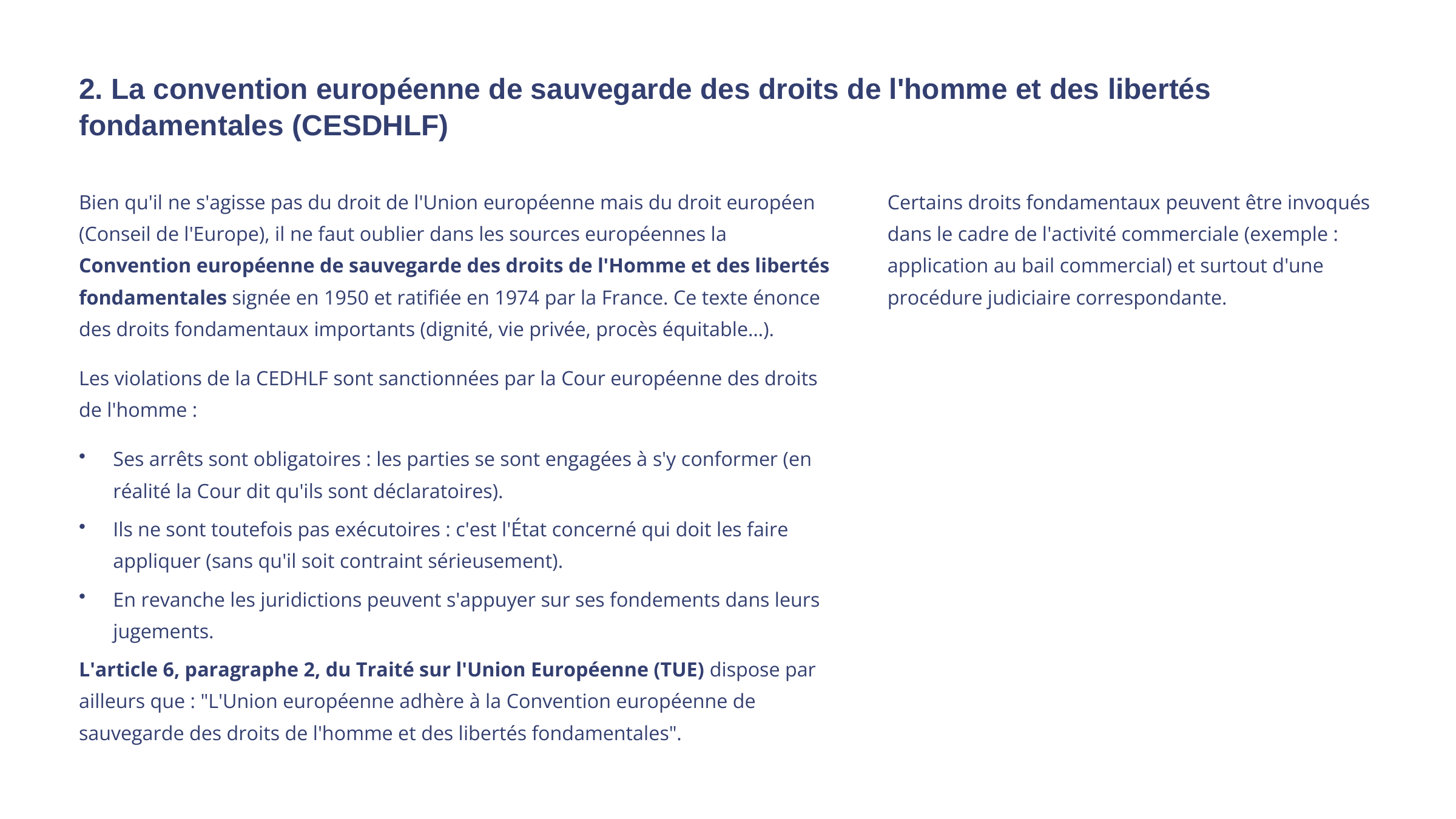

2. La convention européenne de sauvegarde des droits de l'homme et des libertés fondamentales (CESDHLF)
Bien qu'il ne s'agisse pas du droit de l'Union européenne mais du droit européen (Conseil de l'Europe), il ne faut oublier dans les sources européennes la Convention européenne de sauvegarde des droits de l'Homme et des libertés fondamentales signée en 1950 et ratifiée en 1974 par la France. Ce texte énonce des droits fondamentaux importants (dignité, vie privée, procès équitable…).
Certains droits fondamentaux peuvent être invoqués dans le cadre de l'activité commerciale (exemple : application au bail commercial) et surtout d'une procédure judiciaire correspondante.
Les violations de la CEDHLF sont sanctionnées par la Cour européenne des droits de l'homme :
Ses arrêts sont obligatoires : les parties se sont engagées à s'y conformer (en réalité la Cour dit qu'ils sont déclaratoires).
Ils ne sont toutefois pas exécutoires : c'est l'État concerné qui doit les faire appliquer (sans qu'il soit contraint sérieusement).
En revanche les juridictions peuvent s'appuyer sur ses fondements dans leurs jugements.
L'article 6, paragraphe 2, du Traité sur l'Union Européenne (TUE) dispose par ailleurs que : "L'Union européenne adhère à la Convention européenne de sauvegarde des droits de l'homme et des libertés fondamentales".